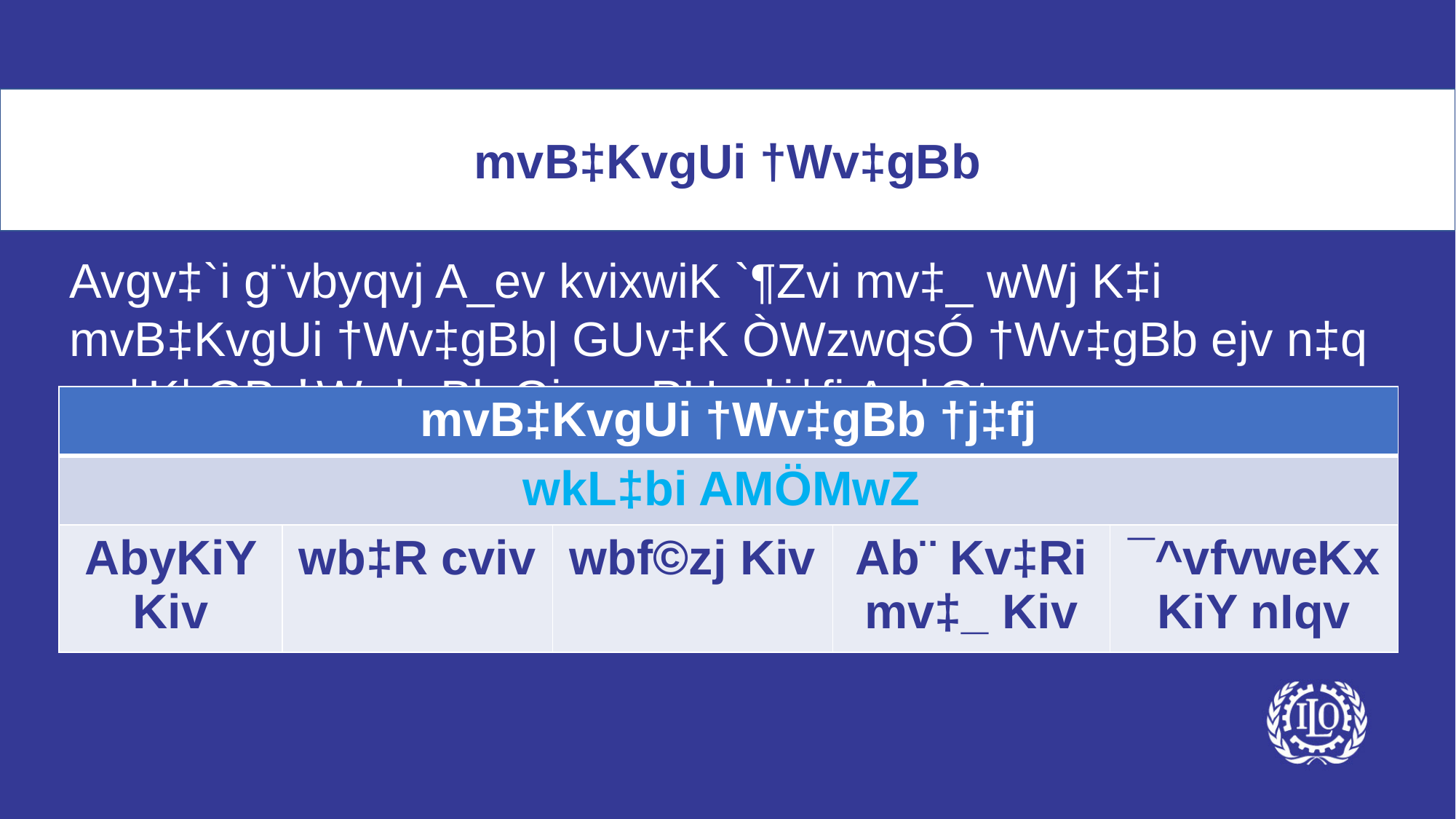

mvB‡KvgUi †Wv‡gBb
Avgv‡`i g¨vbyqvj A_ev kvixwiK `¶Zvi mv‡_ wWj K‡i mvB‡KvgUi †Wv‡gBb| GUv‡K ÒWzwqsÓ †Wv‡gBb ejv n‡q _v‡K| GB †Wv‡gBb Gi cvuPUv †j‡fj Av‡Qt
| mvB‡KvgUi †Wv‡gBb †j‡fj |  |  |  |  |
| --- | --- | --- | --- | --- |
| wkL‡bi AMÖMwZ |  |  |  |  |
| AbyKiY Kiv | wb‡R cviv | wbf©zj Kiv | Ab¨ Kv‡Ri mv‡\_ Kiv | ¯^vfvweKxKiY nIqv |